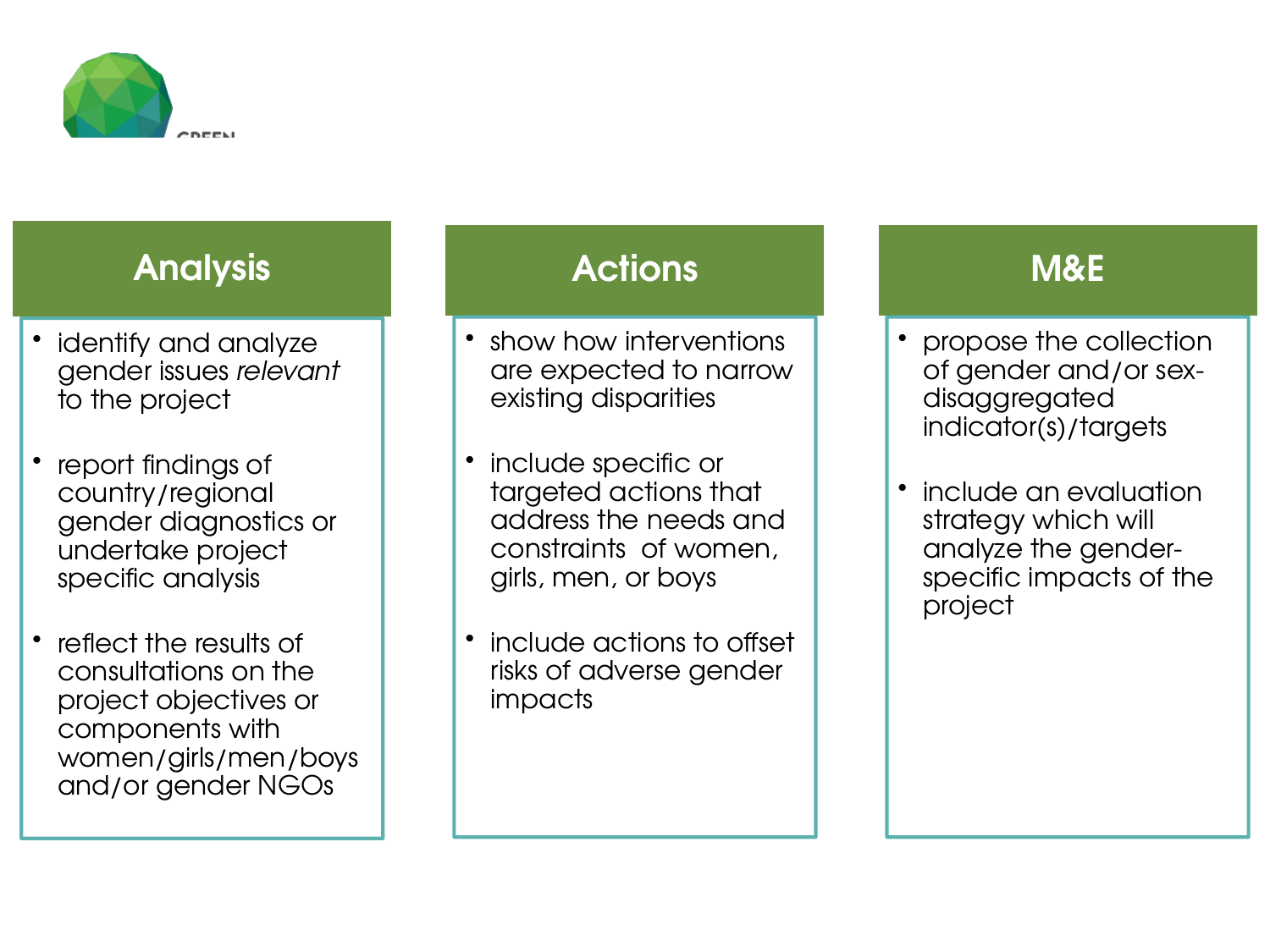

Gender mainstreaming
Analysis
identify and analyze gender issues relevant to the project

report findings of country/regional gender diagnostics or undertake project specific analysis

reflect the results of consultations on the project objectives or components with women/girls/men/boys and/or gender NGOs
Actions
show how interventions are expected to narrow existing disparities

include specific or targeted actions that address the needs and constraints  of women, girls, men, or boys

include actions to offset risks of adverse gender impacts
M&E
propose the collection of gender and/or sex-disaggregated indicator(s)/targets

include an evaluation strategy which will analyze the gender-specific impacts of the project